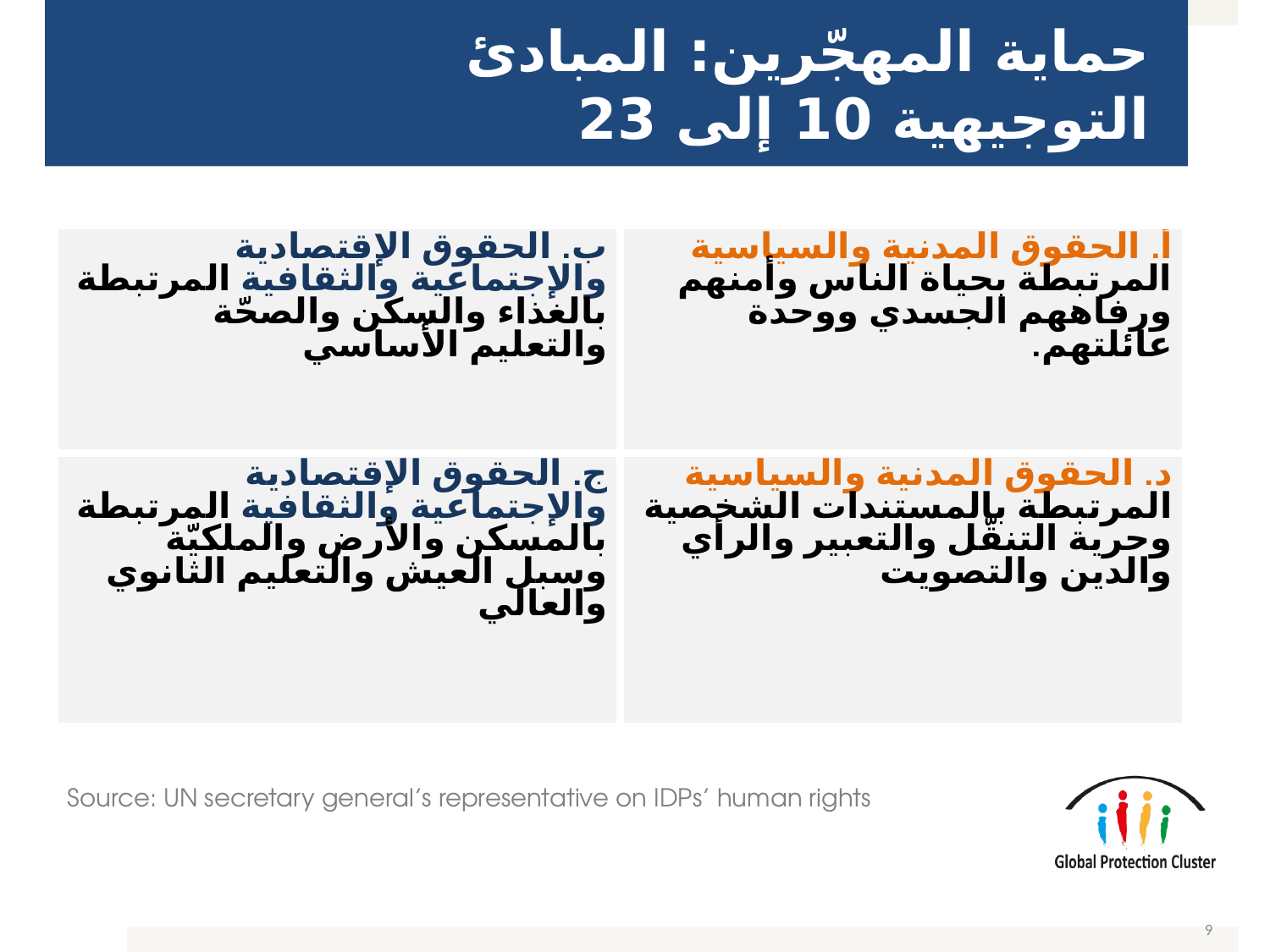

# حماية المهجّرين: المبادئ التوجيهية 10 إلى 23
| ب. الحقوق الإقتصادية والإجتماعية والثقافية المرتبطة بالغذاء والسكن والصحّة والتعليم الأساسي | أ. الحقوق المدنية والسياسية المرتبطة بحياة الناس وأمنهم ورفاههم الجسدي ووحدة عائلتهم. |
| --- | --- |
| ج. الحقوق الإقتصادية والإجتماعية والثقافية المرتبطة بالمسكن والأرض والملكيّة وسبل العيش والتعليم الثانوي والعالي | د. الحقوق المدنية والسياسية المرتبطة بالمستندات الشخصية وحرية التنقّل والتعبير والرأي والدين والتصويت |
Source: UN secretary general’s representative on IDPs’ human rights